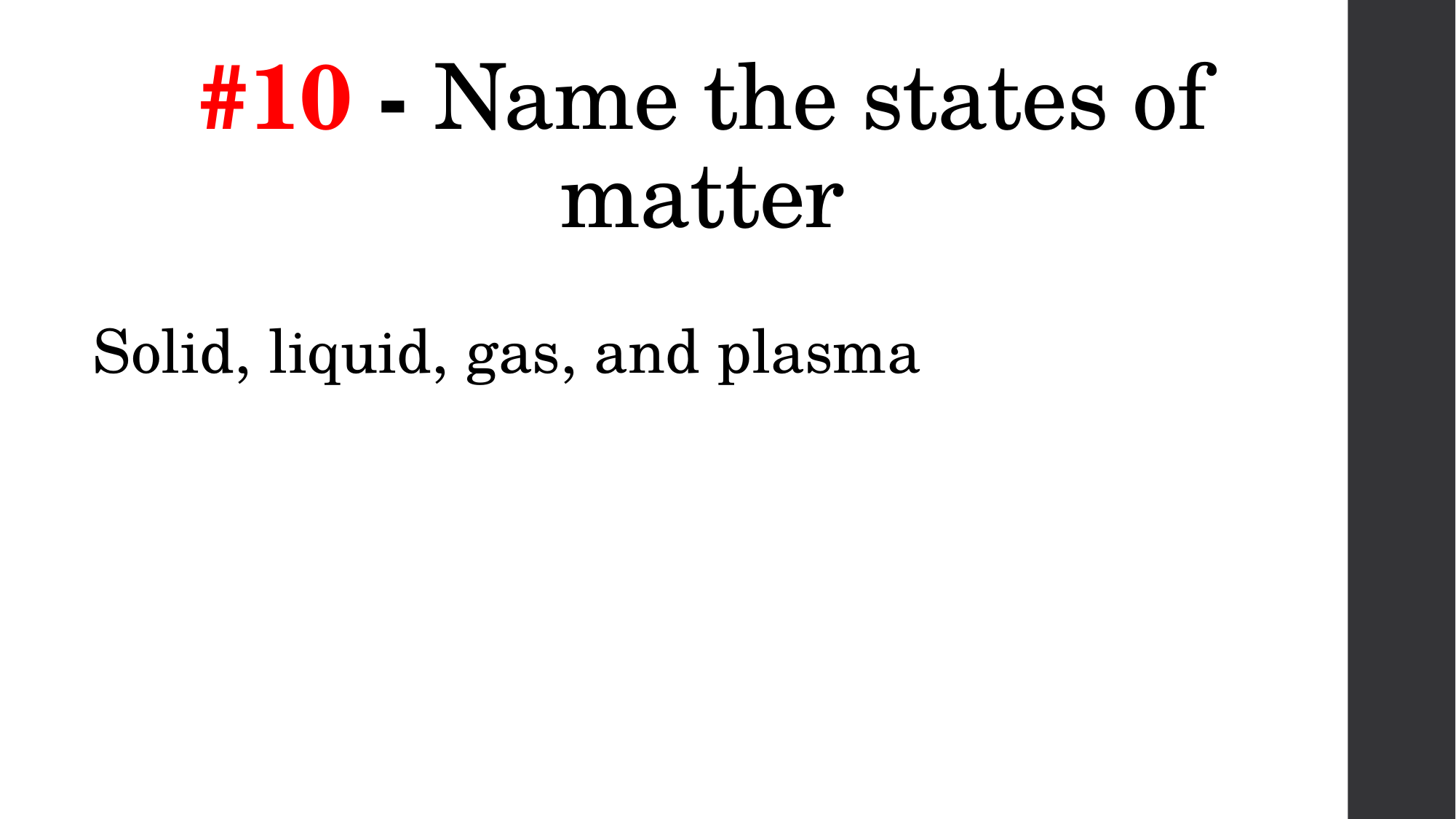

# #10 - Name the states of matter
Solid, liquid, gas, and plasma